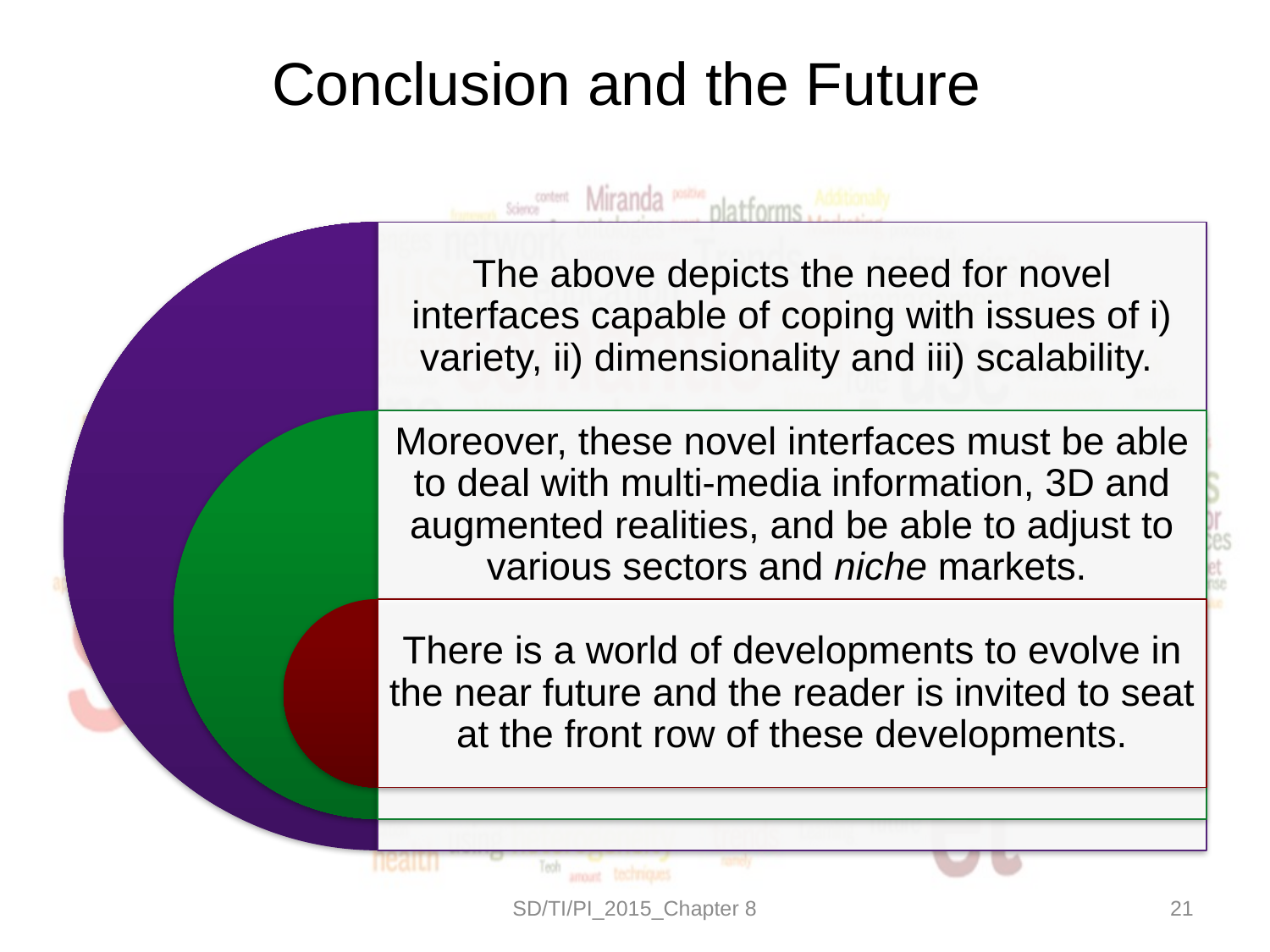

# Conclusion and the Future
The above depicts the need for novel interfaces capable of coping with issues of i) variety, ii) dimensionality and iii) scalability.
Moreover, these novel interfaces must be able to deal with multi-media information, 3D and augmented realities, and be able to adjust to various sectors and niche markets.
There is a world of developments to evolve in the near future and the reader is invited to seat at the front row of these developments.
SD/TI/PI_2015_Chapter 8
21